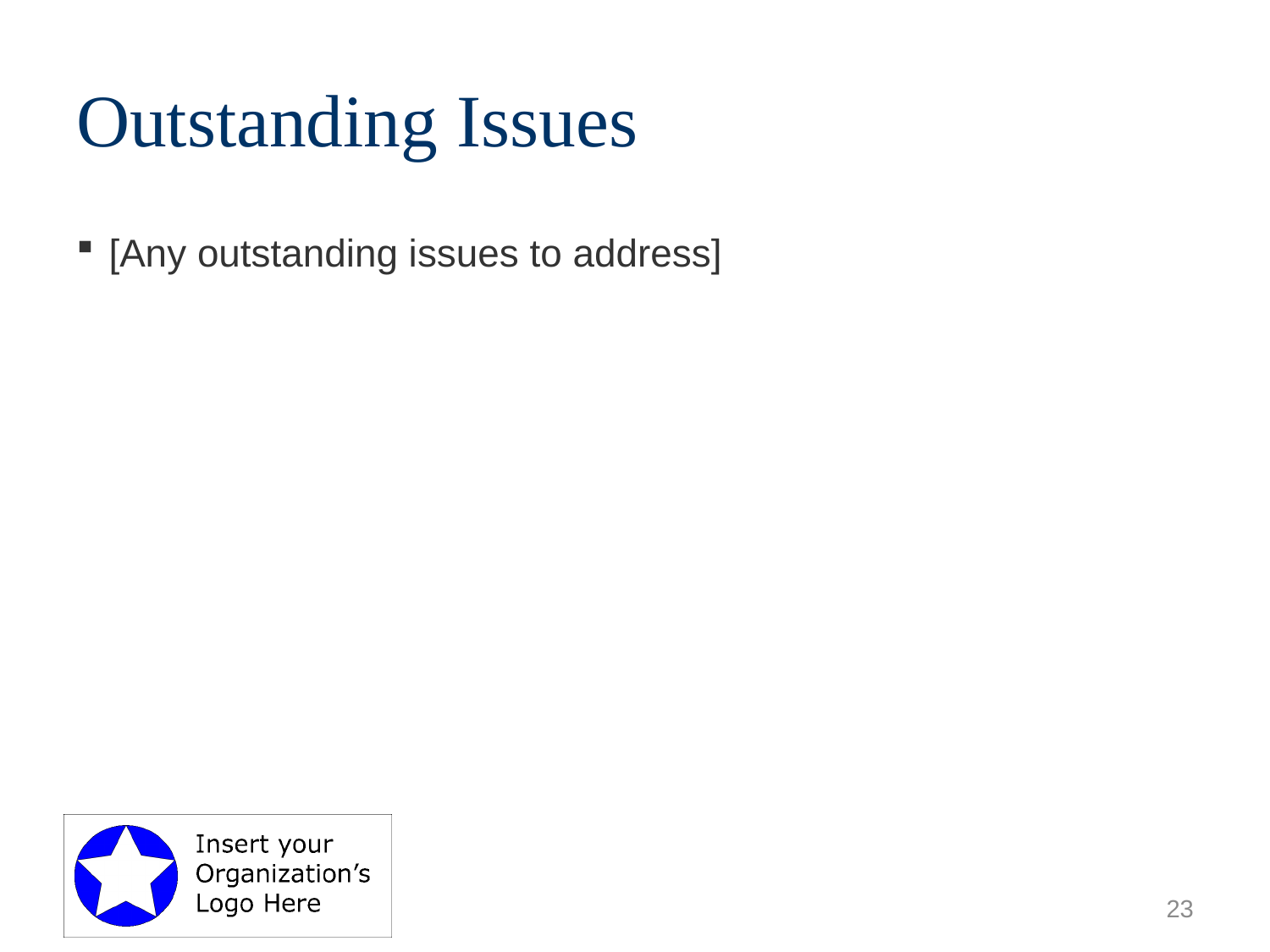

# Outstanding Issues
[Any outstanding issues to address]
23